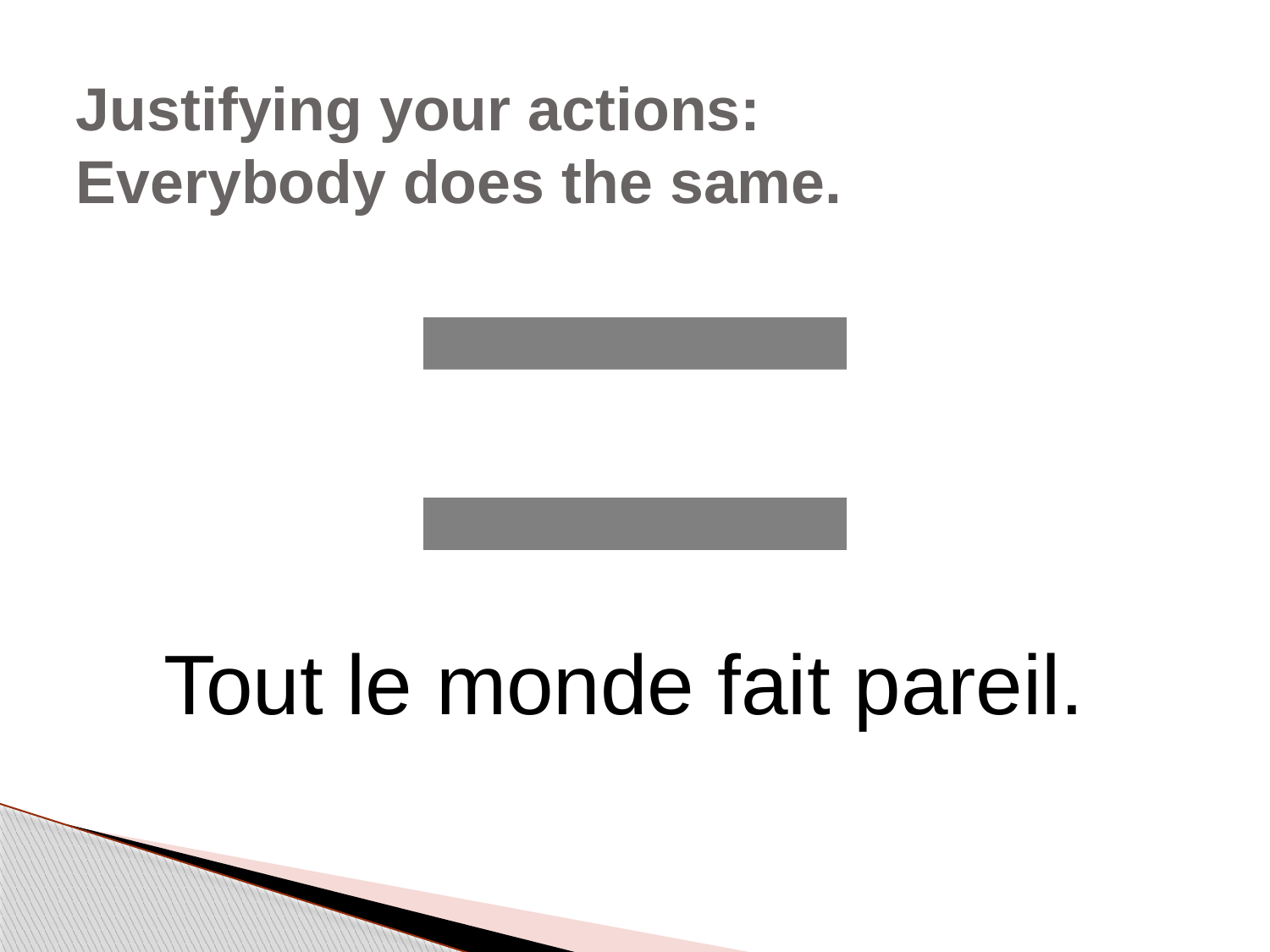

# Justifying your actions: Everybody does the same.
=
Tout le monde fait pareil.